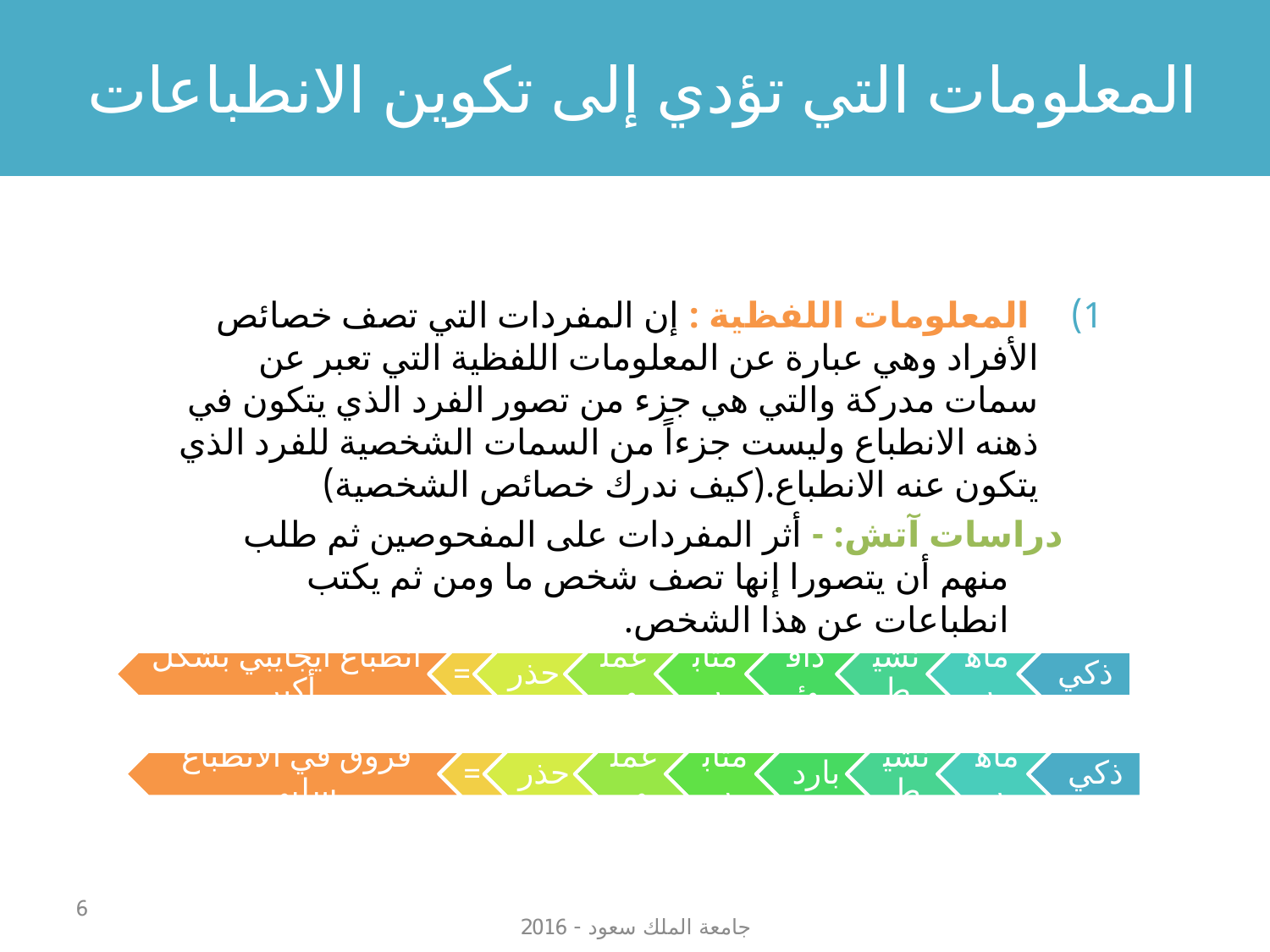

المعلومات التي تؤدي إلى تكوين الانطباعات
 المعلومات اللفظية : إن المفردات التي تصف خصائص الأفراد وهي عبارة عن المعلومات اللفظية التي تعبر عن سمات مدركة والتي هي جزء من تصور الفرد الذي يتكون في ذهنه الانطباع وليست جزءاً من السمات الشخصية للفرد الذي يتكون عنه الانطباع.(كيف ندرك خصائص الشخصية)
 دراسات آتش: - أثر المفردات على المفحوصين ثم طلب منهم أن يتصورا إنها تصف شخص ما ومن ثم يكتب انطباعات عن هذا الشخص.

ذكي
ماهر
نشيط
دافئ
مثابر
عملي
حذر
=
انطباع ايجايبي بشكل أكبر
ذكي
ماهر
نشيط
بارد
مثابر
عملي
حذر
=
فروق في الانطباع سلبي
6
جامعة الملك سعود - 2016